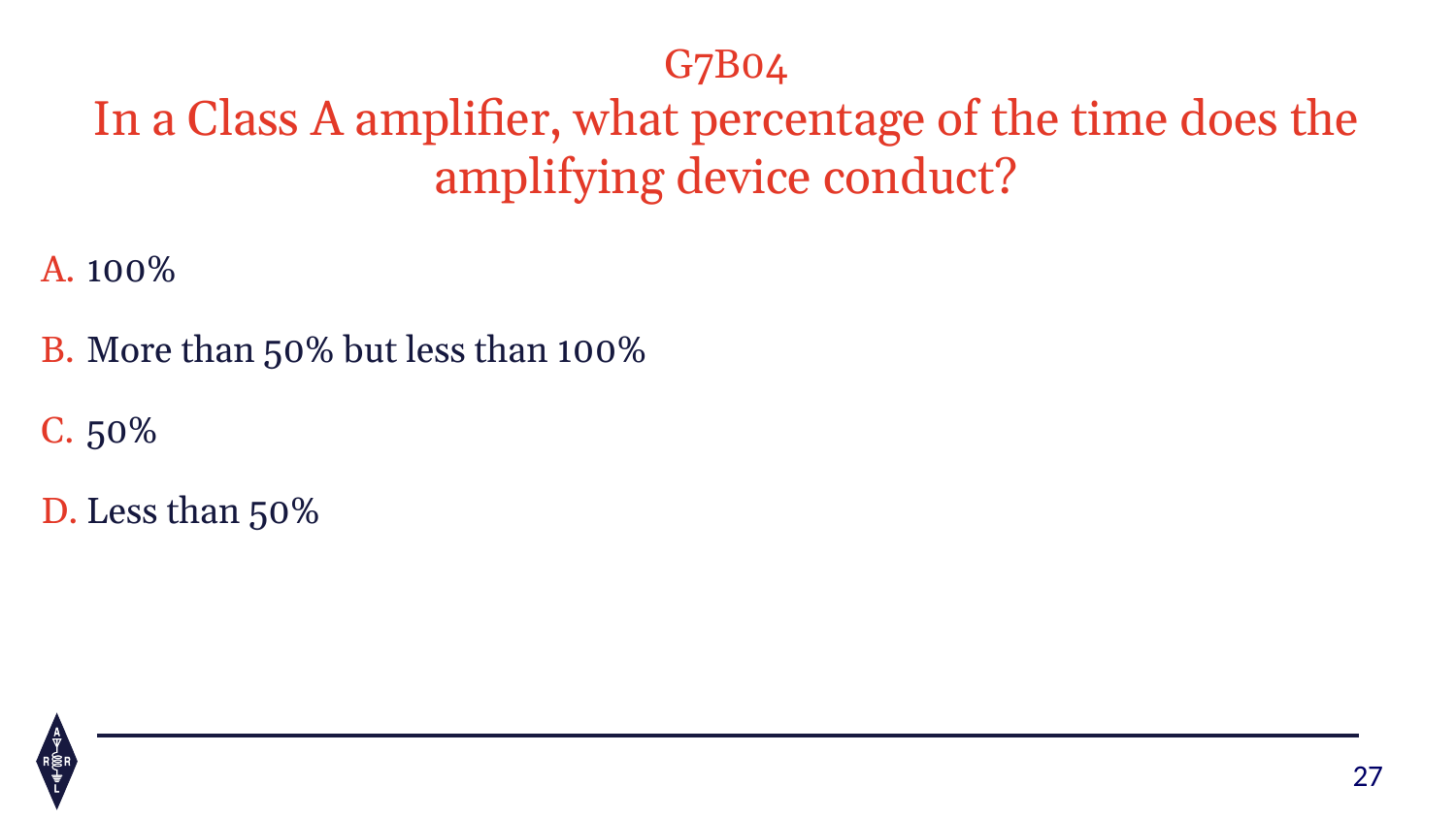

G7B04
In a Class A amplifier, what percentage of the time does the amplifying device conduct?
100%
More than 50% but less than 100%
50%
Less than 50%
27